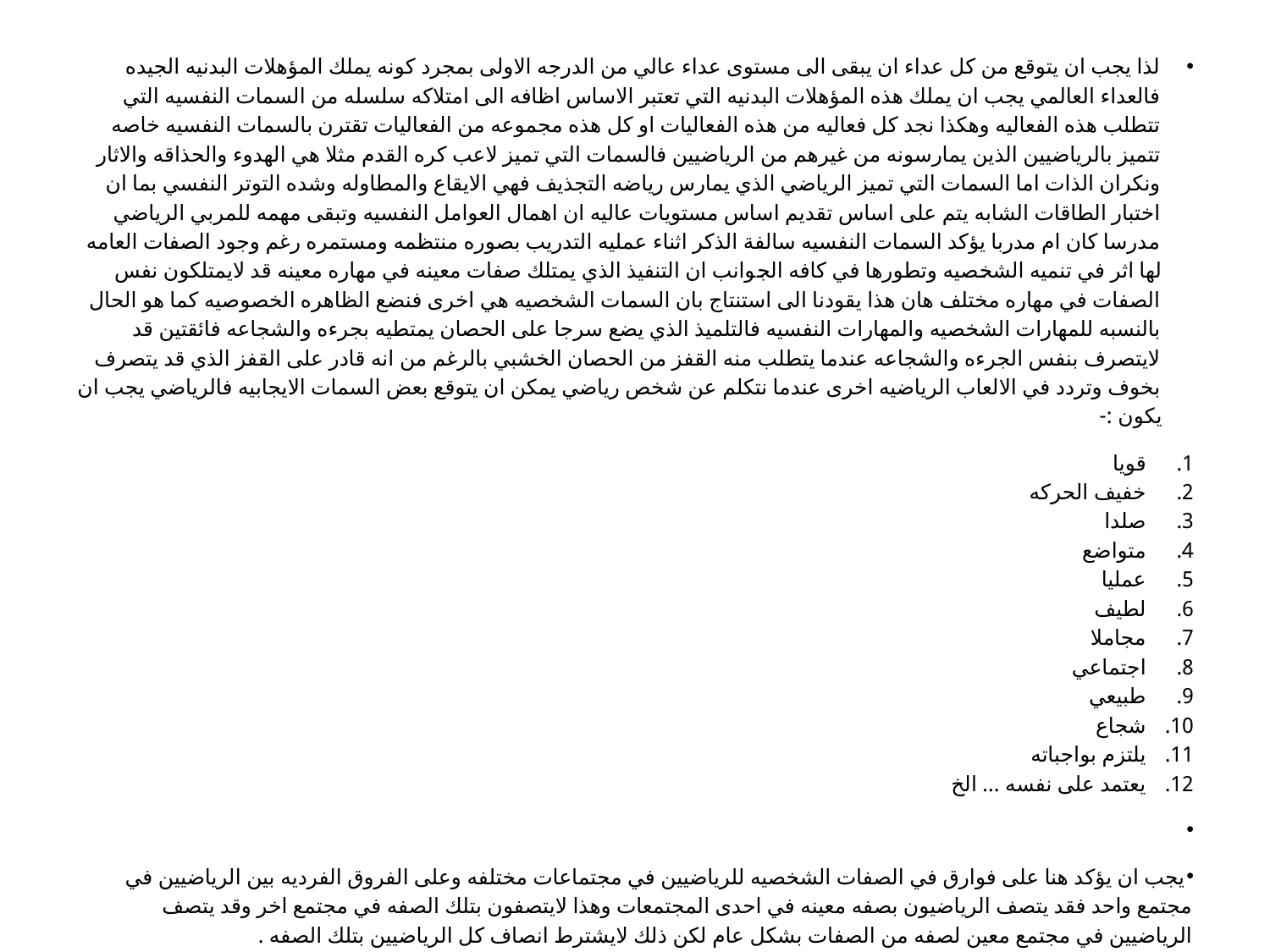

لذا يجب ان يتوقع من كل عداء ان يبقى الى مستوى عداء عالي من الدرجه الاولى بمجرد كونه يملك المؤهلات البدنيه الجيده فالعداء العالمي يجب ان يملك هذه المؤهلات البدنيه التي تعتبر الاساس اظافه الى امتلاكه سلسله من السمات النفسيه التي تتطلب هذه الفعاليه وهكذا نجد كل فعاليه من هذه الفعاليات او كل هذه مجموعه من الفعاليات تقترن بالسمات النفسيه خاصه تتميز بالرياضيين الذين يمارسونه من غيرهم من الرياضيين فالسمات التي تميز لاعب كره القدم مثلا هي الهدوء والحذاقه والاثار ونكران الذات اما السمات التي تميز الرياضي الذي يمارس رياضه التجذيف فهي الايقاع والمطاوله وشده التوتر النفسي بما ان اختبار الطاقات الشابه يتم على اساس تقديم اساس مستويات عاليه ان اهمال العوامل النفسيه وتبقى مهمه للمربي الرياضي مدرسا كان ام مدربا يؤكد السمات النفسيه سالفة الذكر اثناء عمليه التدريب بصوره منتظمه ومستمره رغم وجود الصفات العامه لها اثر في تنميه الشخصيه وتطورها في كافه الجوانب ان التنفيذ الذي يمتلك صفات معينه في مهاره معينه قد لايمتلكون نفس الصفات في مهاره مختلف هان هذا يقودنا الى استنتاج بان السمات الشخصيه هي اخرى فنضع الظاهره الخصوصيه كما هو الحال بالنسبه للمهارات الشخصيه والمهارات النفسيه فالتلميذ الذي يضع سرجا على الحصان يمتطيه بجرءه والشجاعه فائقتين قد لايتصرف بنفس الجرءه والشجاعه عندما يتطلب منه القفز من الحصان الخشبي بالرغم من انه قادر على القفز الذي قد يتصرف بخوف وتردد في الالعاب الرياضيه اخرى عندما نتكلم عن شخص رياضي يمكن ان يتوقع بعض السمات الايجابيه فالرياضي يجب ان يكون :-
قويا
خفيف الحركه
صلدا
متواضع
عمليا
لطيف
مجاملا
اجتماعي
طبيعي
شجاع
يلتزم بواجباته
يعتمد على نفسه ... الخ

يجب ان يؤكد هنا على فوارق في الصفات الشخصيه للرياضيين في مجتماعات مختلفه وعلى الفروق الفرديه بين الرياضيين في مجتمع واحد فقد يتصف الرياضيون بصفه معينه في احدى المجتمعات وهذا لايتصفون بتلك الصفه في مجتمع اخر وقد يتصف الرياضيين في مجتمع معين لصفه من الصفات بشكل عام لكن ذلك لايشترط انصاف كل الرياضيين بتلك الصفه .

ا